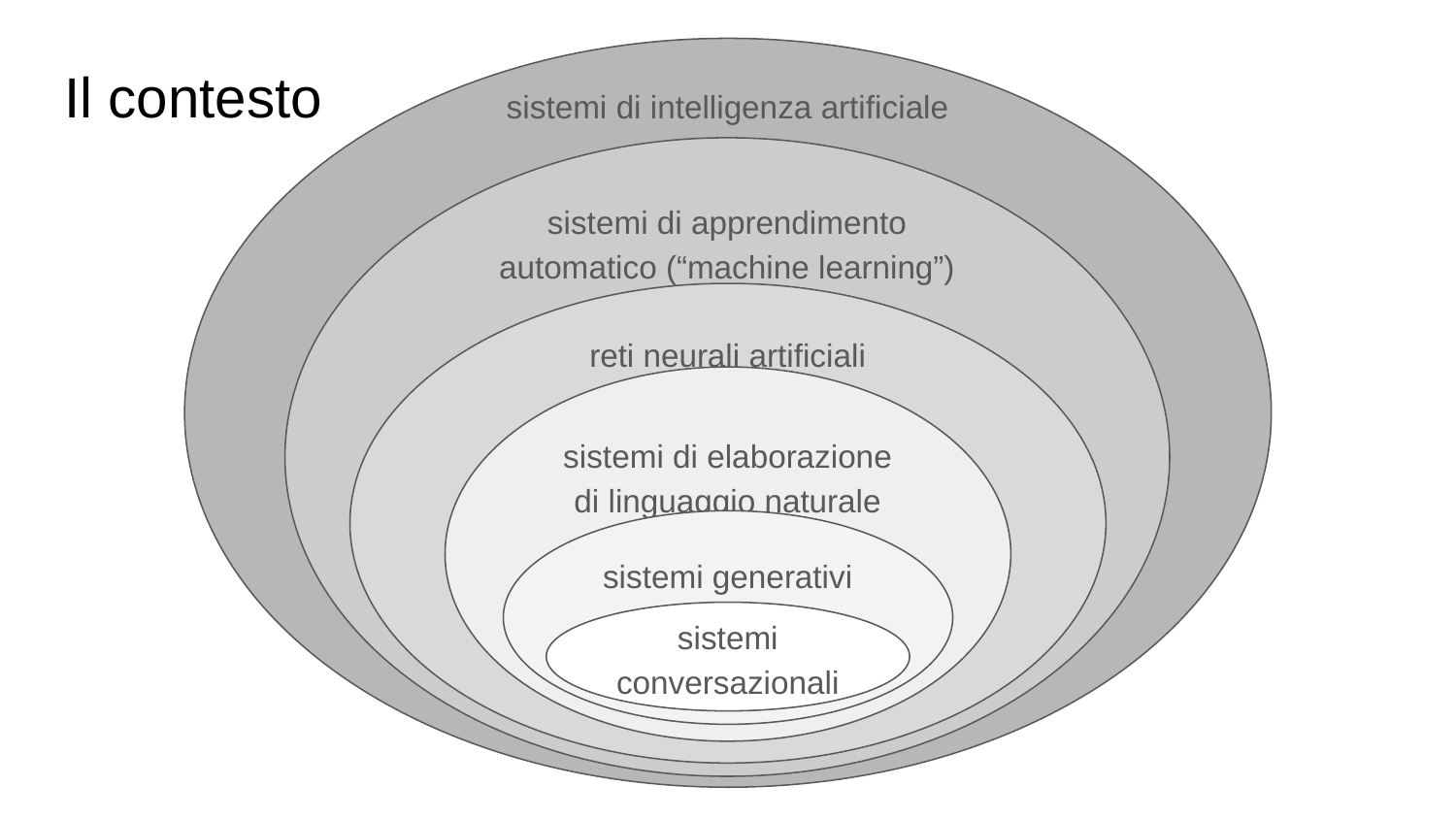

sistemi di intelligenza artificiale

# Il contesto
sistemi di apprendimento
automatico (“machine learning”)

reti neurali artificiali

sistemi di elaborazione
di linguaggio naturale

sistemi generativi

sistemi conversazionali